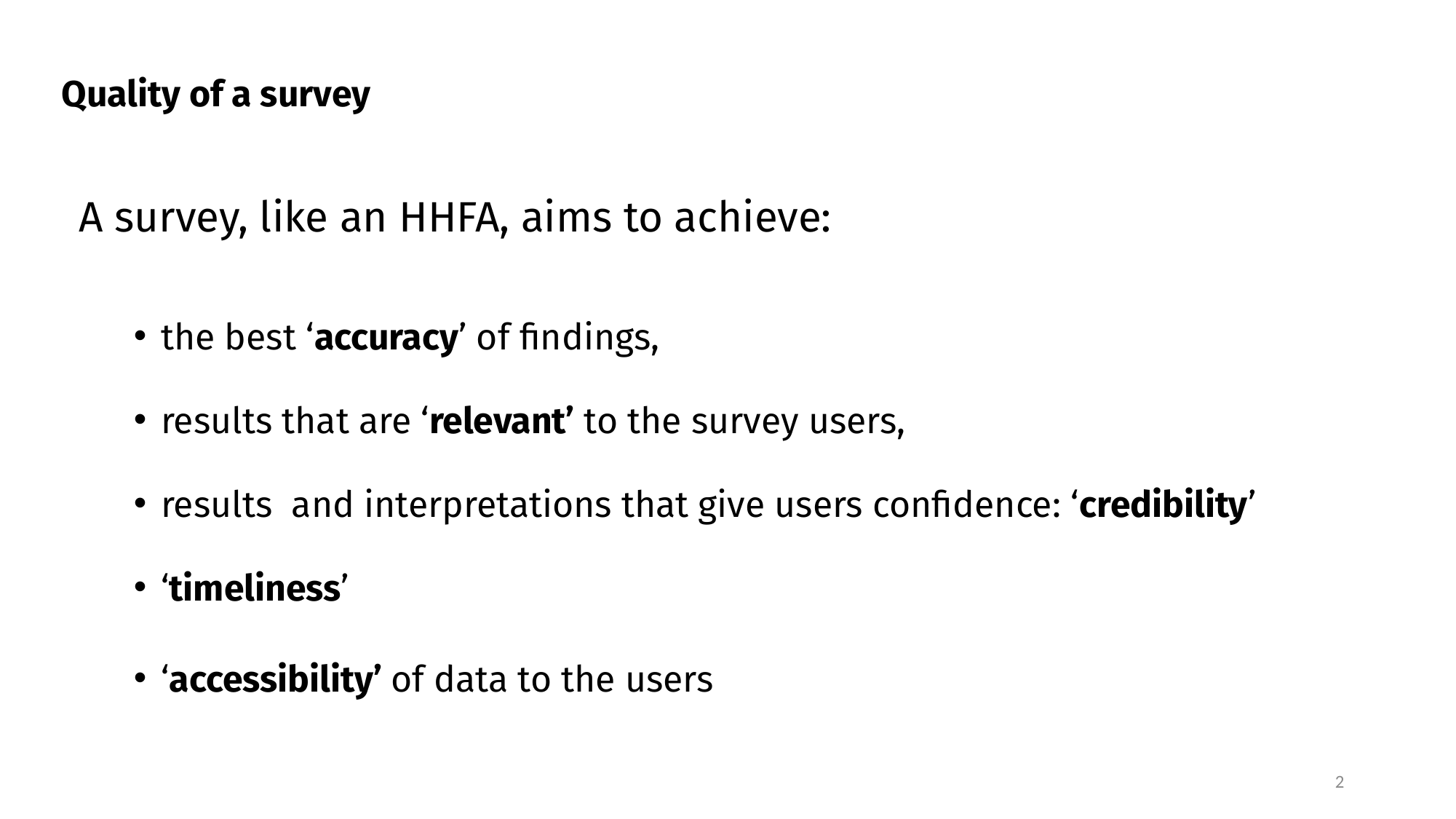

# Quality of a survey
A survey, like an HHFA, aims to achieve:

the best ‘accuracy’ of findings,
results that are ‘relevant’ to the survey users,
results  and interpretations that give users confidence: ‘credibility’
‘timeliness’
‘accessibility’ of data to the users
2